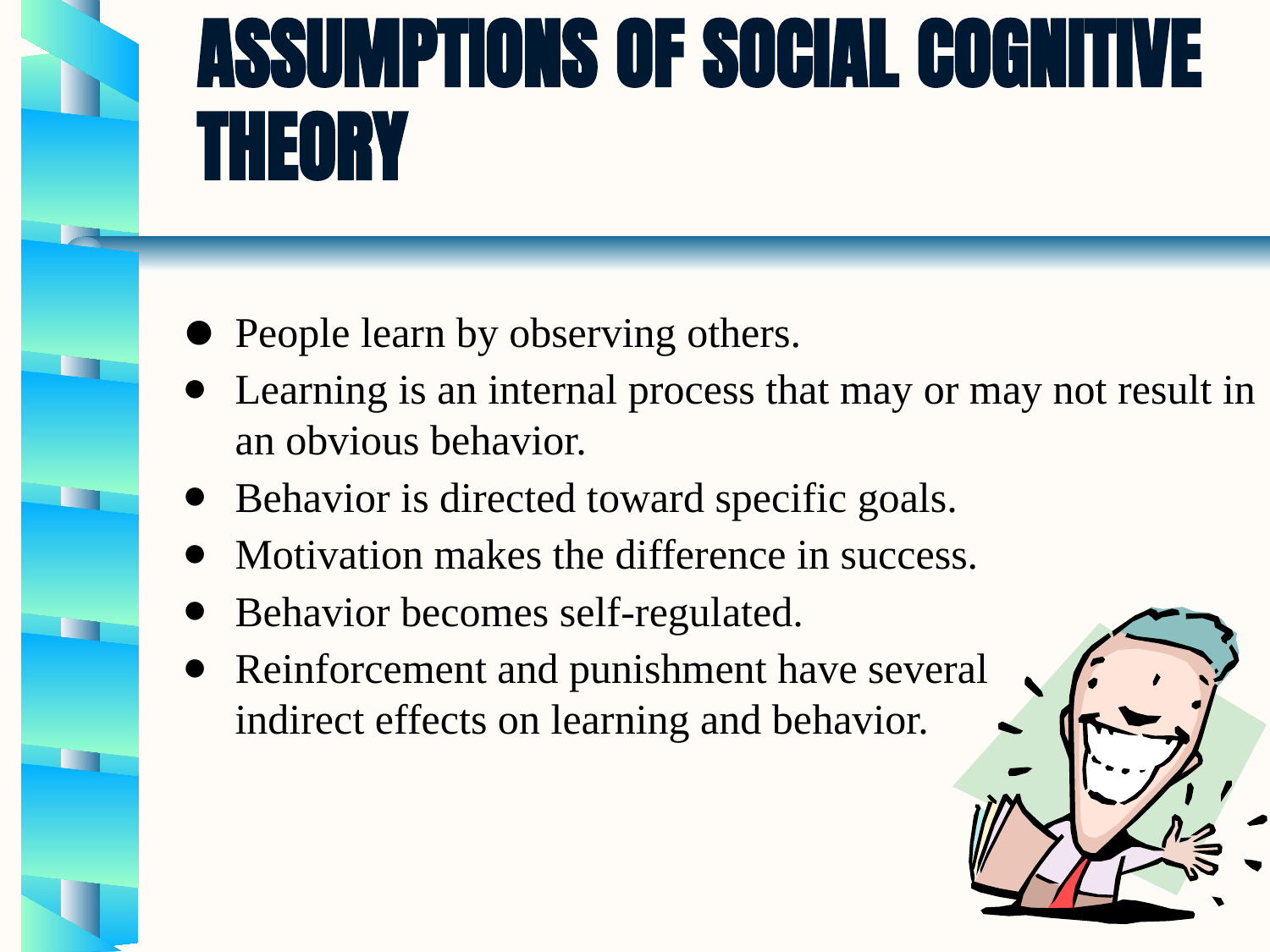

# Assumptions of social cognitive theory

People learn by observing others.
Learning is an internal process that may or may not result in an obvious behavior.
Behavior is directed toward specific goals.
Motivation makes the difference in success.
Behavior becomes self-regulated.
Reinforcement and punishment have several
indirect effects on learning and behavior.